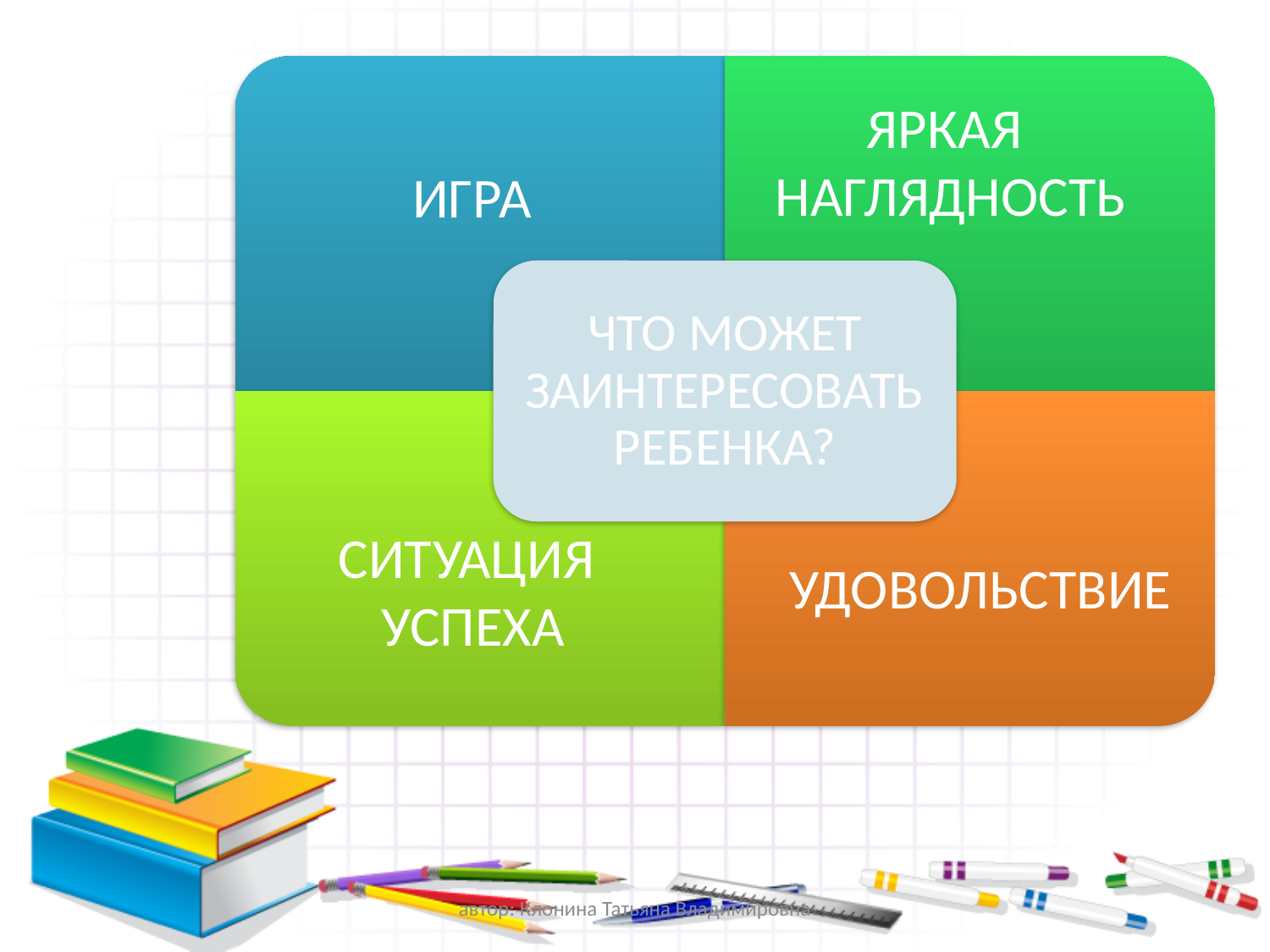

ЧТО МОЖЕТ ЗАИНТЕРЕСОВАТЬ РЕБЕНКА?
ЯРКАЯ
НАГЛЯДНОСТЬ
ИГРА
СИТУАЦИЯ
УСПЕХА
УДОВОЛЬСТВИЕ
автор: Клонина Татьяна Владимировна